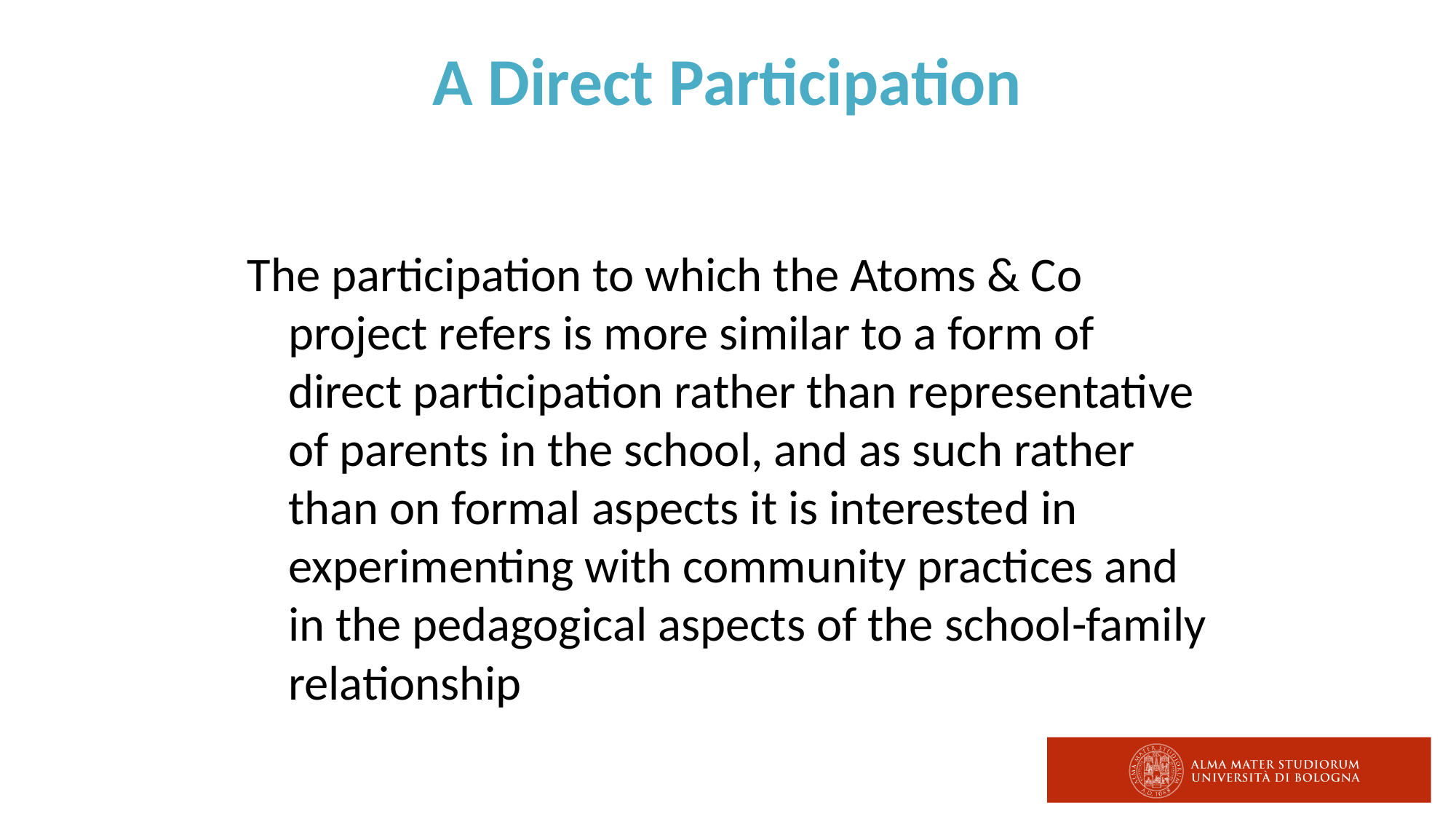

# A Direct Participation
The participation to which the Atoms & Co project refers is more similar to a form of direct participation rather than representative of parents in the school, and as such rather than on formal aspects it is interested in experimenting with community practices and in the pedagogical aspects of the school-family relationship